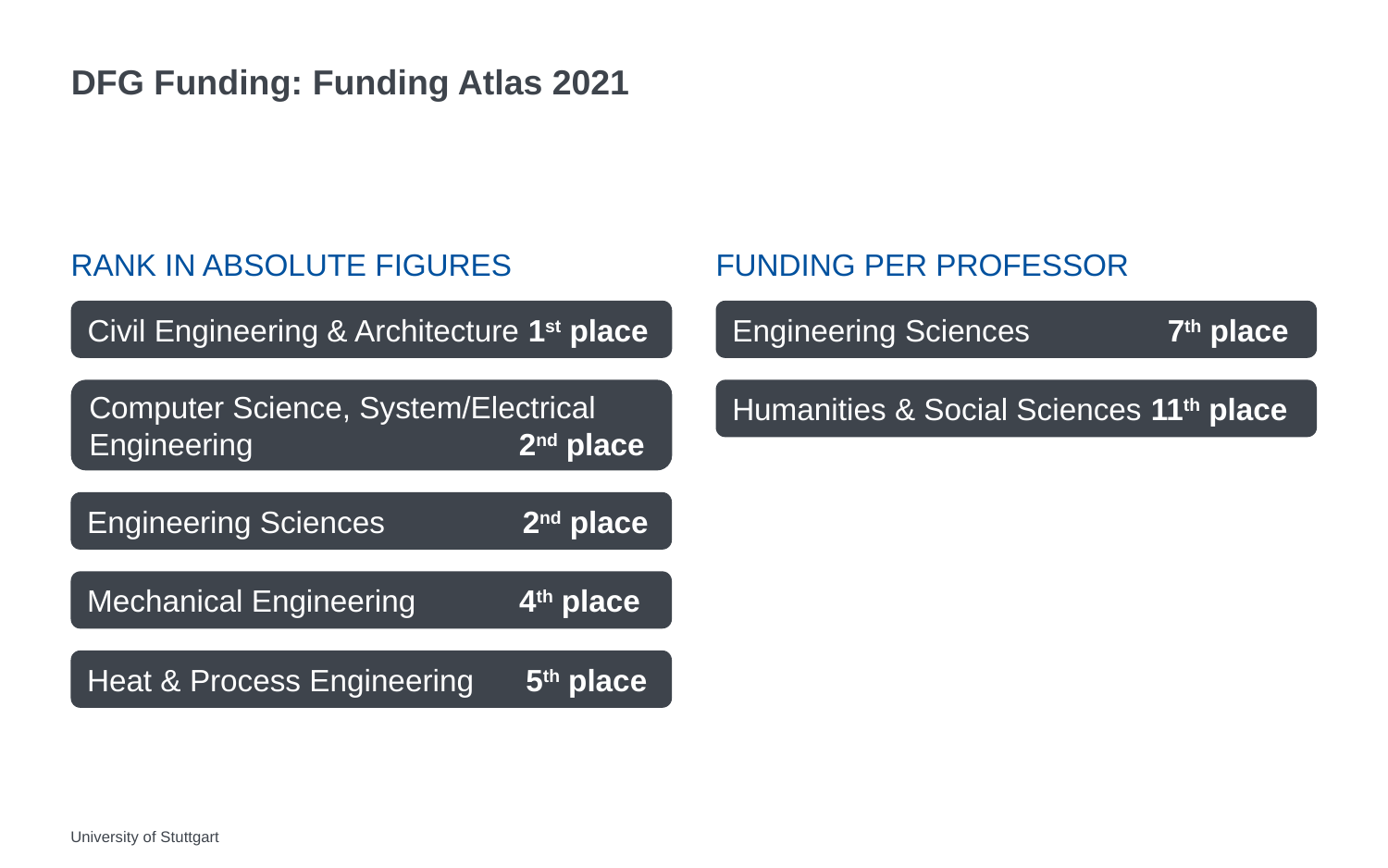

# DFG Funding: Funding Atlas 2021
Rank in absolute Figures
FUNDING Per Professor
Civil Engineering & Architecture 1st place
Engineering Sciences                7th place
Computer Science, System/Electrical Engineering                               2nd place
Humanities & Social Sciences 11th place
Engineering Sciences                2nd place
Mechanical Engineering            4th place
Heat & Process Engineering      5th place
University of Stuttgart